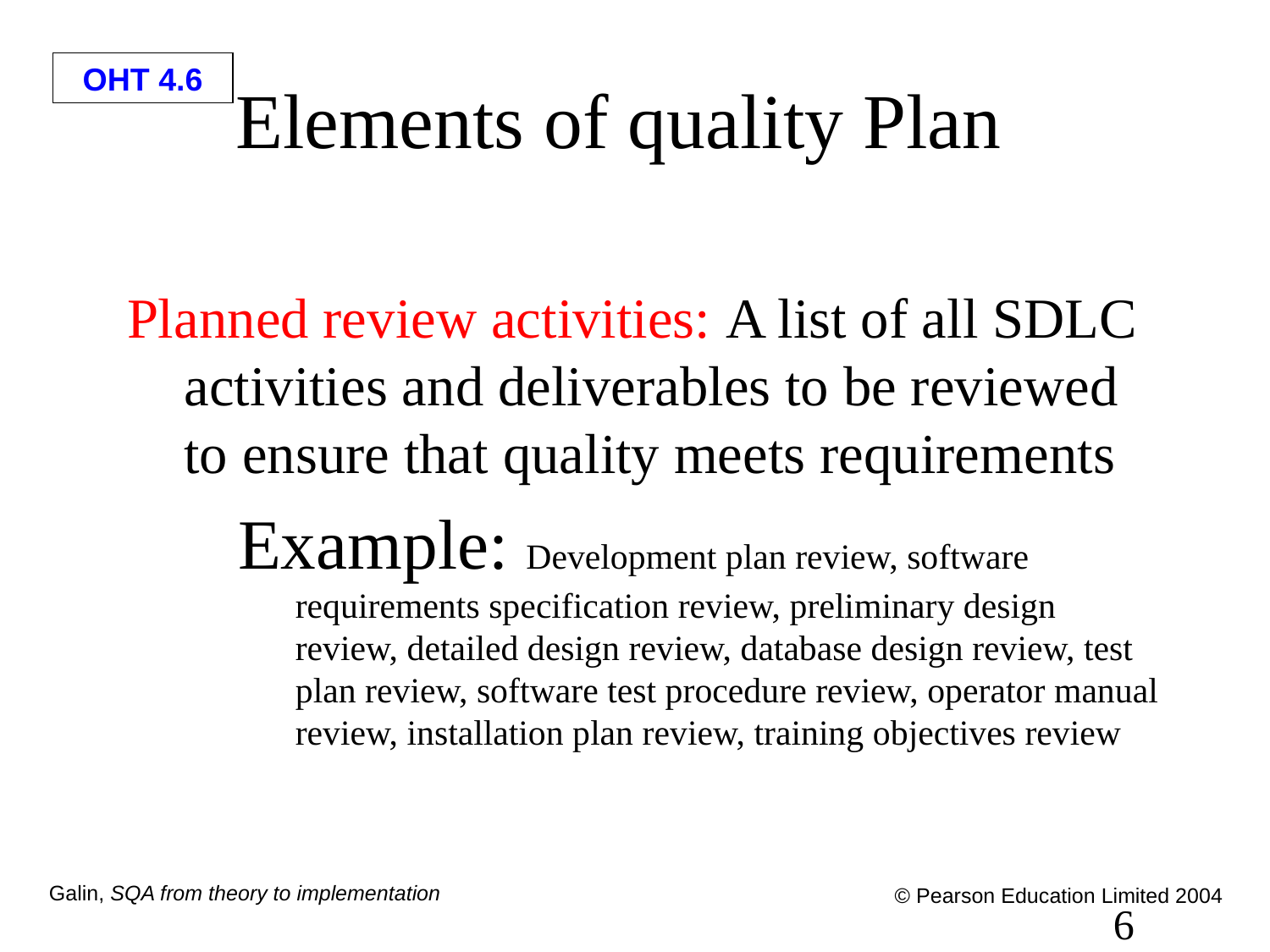

# Elements of quality Plan
Planned review activities: A list of all SDLC activities and deliverables to be reviewed to ensure that quality meets requirements
Example: Development plan review, software requirements specification review, preliminary design review, detailed design review, database design review, test plan review, software test procedure review, operator manual review, installation plan review, training objectives review

6